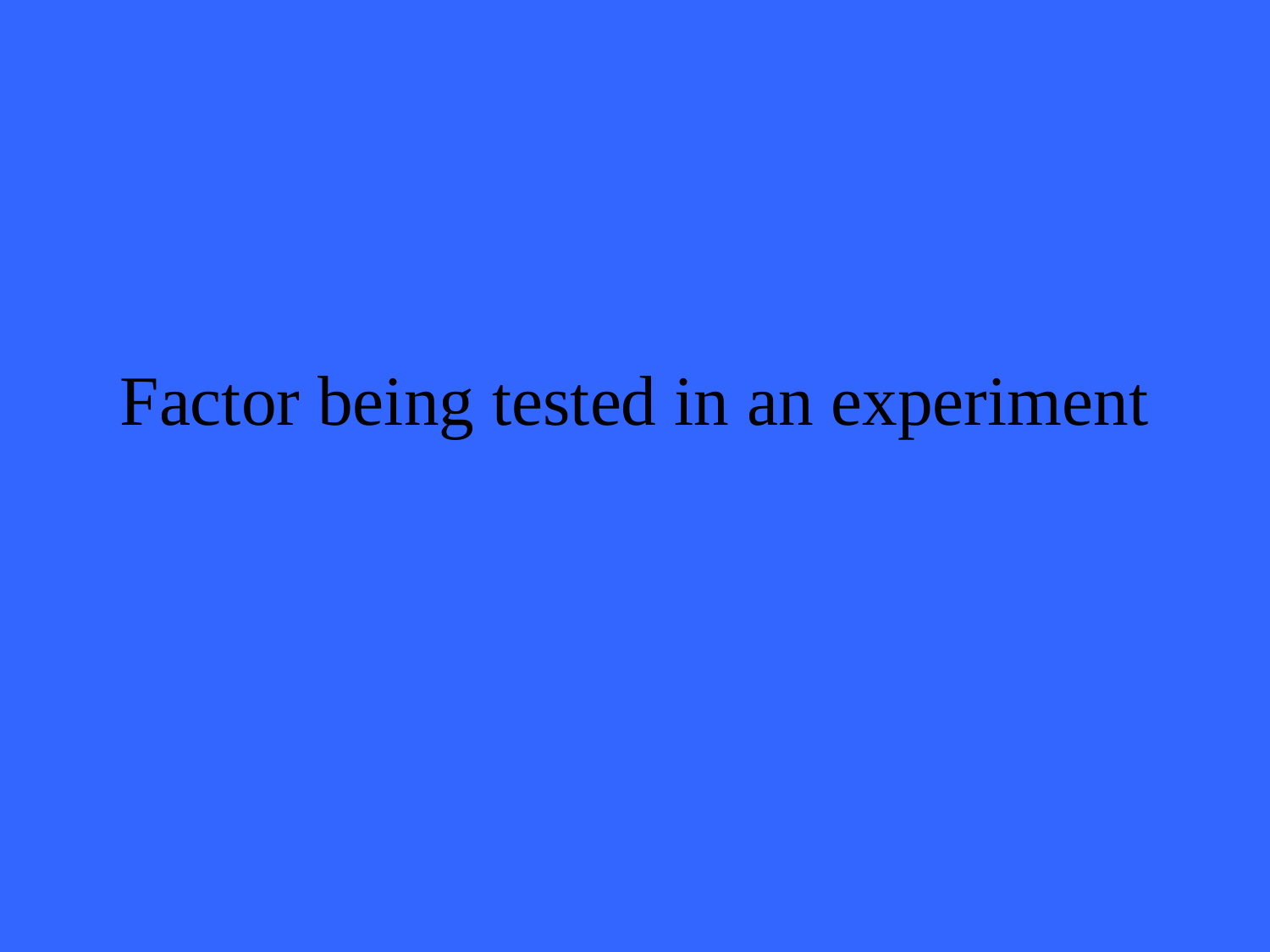

# Factor being tested in an experiment